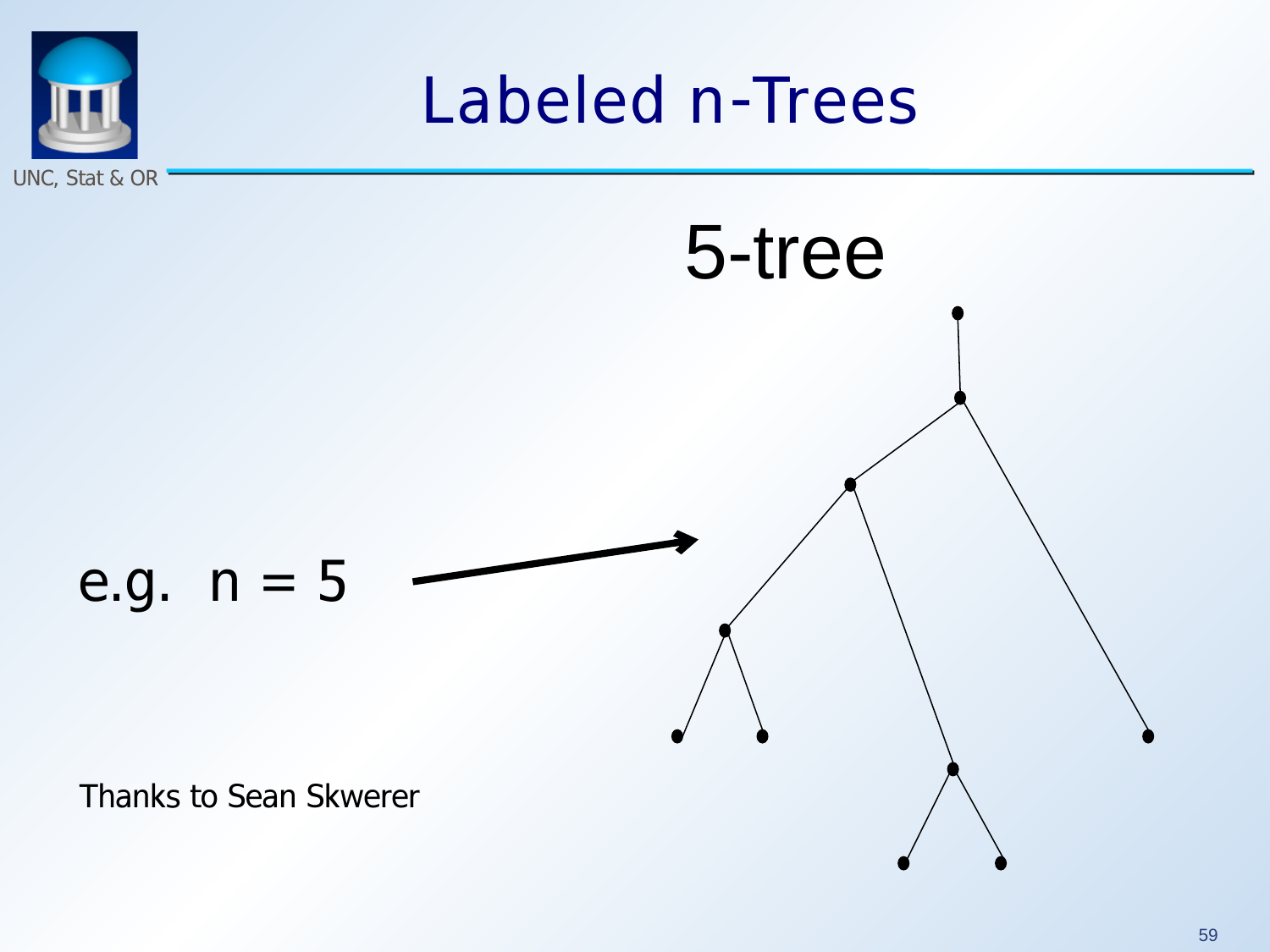

# Labeled n-Trees
5-tree

e.g.  n = 5

Thanks to Sean Skwerer